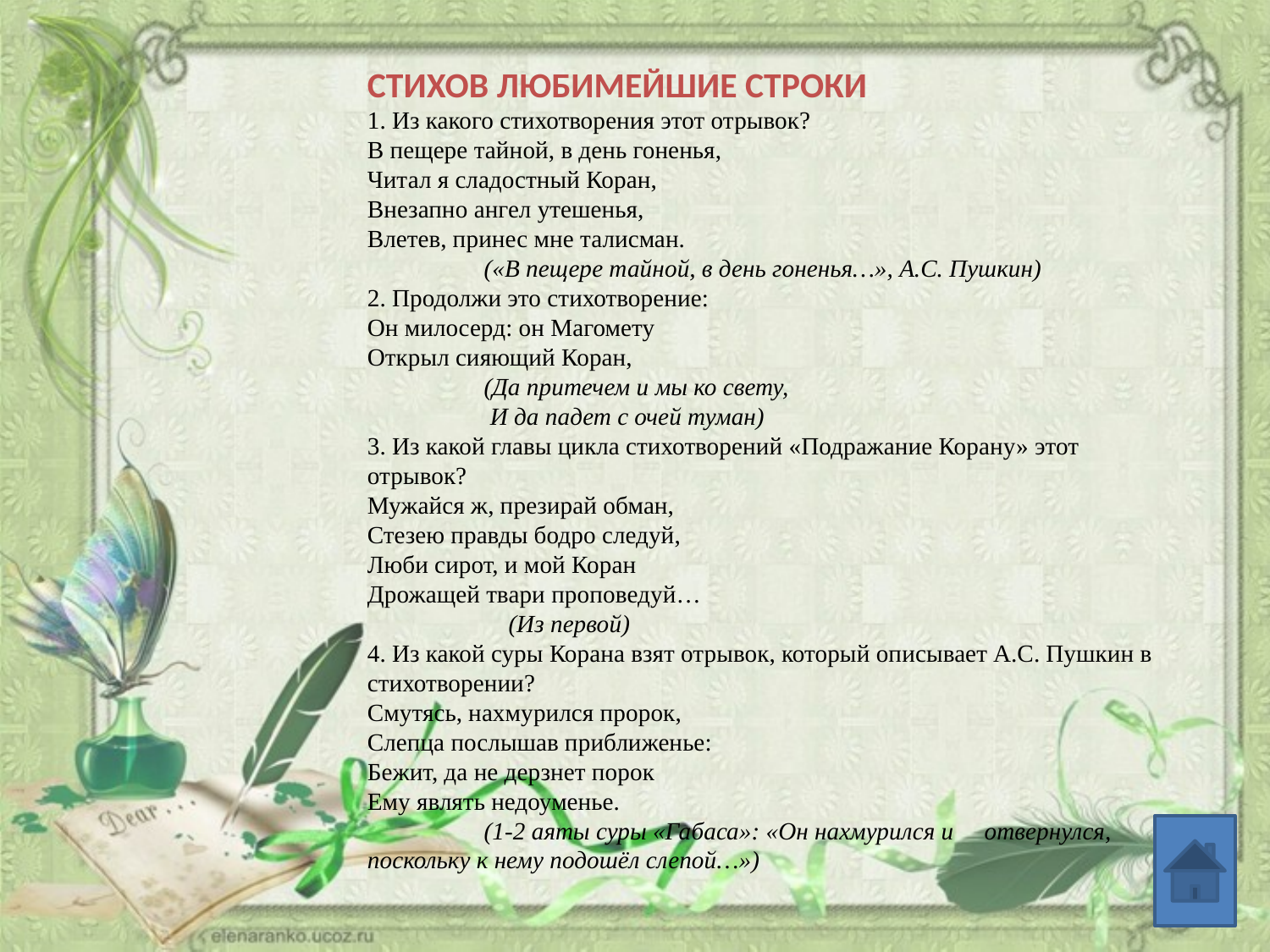

СТИХОВ ЛЮБИМЕЙШИЕ СТРОКИ
1. Из какого стихотворения этот отрывок?
В пещере тайной, в день гоненья,
Читал я сладостный Коран,
Внезапно ангел утешенья,
Влетев, принес мне талисман.
                   («В пещере тайной, в день гоненья…», А.С. Пушкин)
2. Продолжи это стихотворение:
Он милосерд: он Магомету
Открыл сияющий Коран,
                   (Да притечем и мы ко свету,
                    И да падет с очей туман)
3. Из какой главы цикла стихотворений «Подражание Корану» этот отрывок?
Мужайся ж, презирай обман,
Стезею правды бодро следуй,
Люби сирот, и мой Коран
Дрожащей твари проповедуй…
                       (Из первой)
4. Из какой суры Корана взят отрывок, который описывает А.С. Пушкин в стихотворении?
Смутясь, нахмурился пророк,
Слепца послышав приближенье:
Бежит, да не дерзнет порок
Ему являть недоуменье.
                   (1-2 аяты суры «Габаса»: «Он нахмурился и     отвернулся, поскольку к нему подошёл слепой…»)